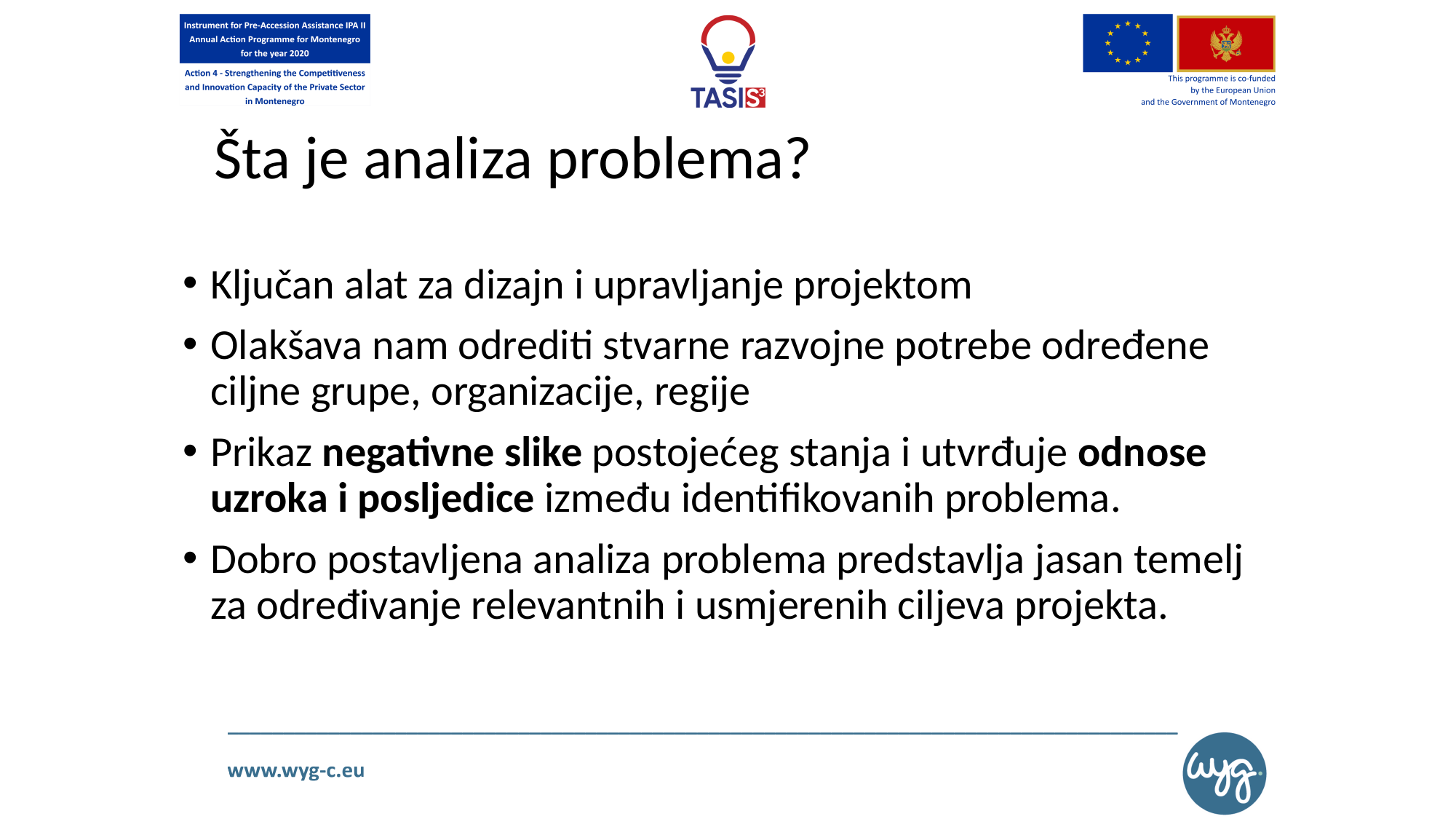

# Šta je analiza problema?
Ključan alat za dizajn i upravljanje projektom
Olakšava nam odrediti stvarne razvojne potrebe određene ciljne grupe, organizacije, regije
Prikaz negativne slike postojećeg stanja i utvrđuje odnose uzroka i posljedice između identifikovanih problema.
Dobro postavljena analiza problema predstavlja jasan temelj za određivanje relevantnih i usmjerenih ciljeva projekta.